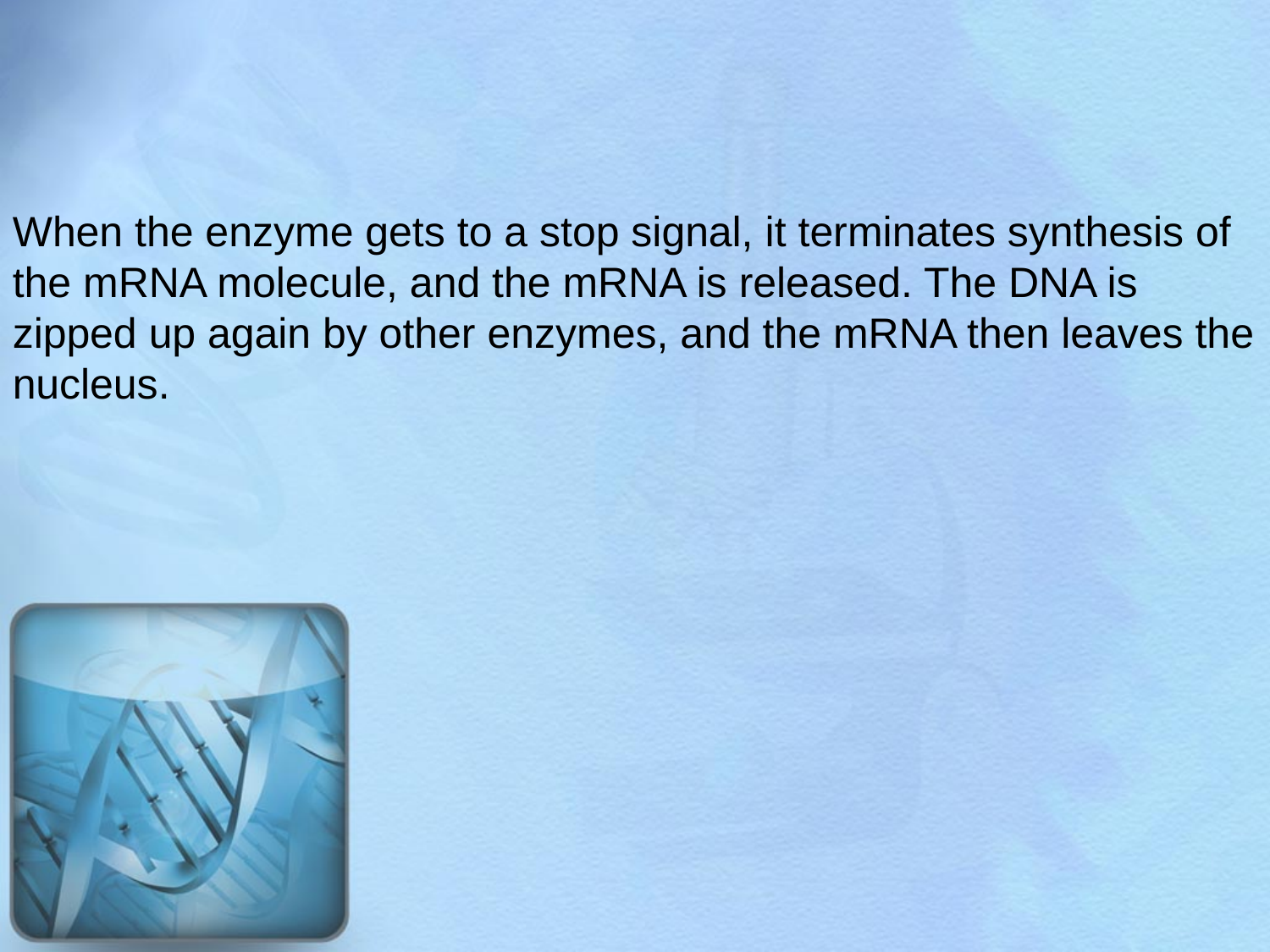

When the enzyme gets to a stop signal, it terminates synthesis of the mRNA molecule, and the mRNA is released. The DNA is zipped up again by other enzymes, and the mRNA then leaves the nucleus.